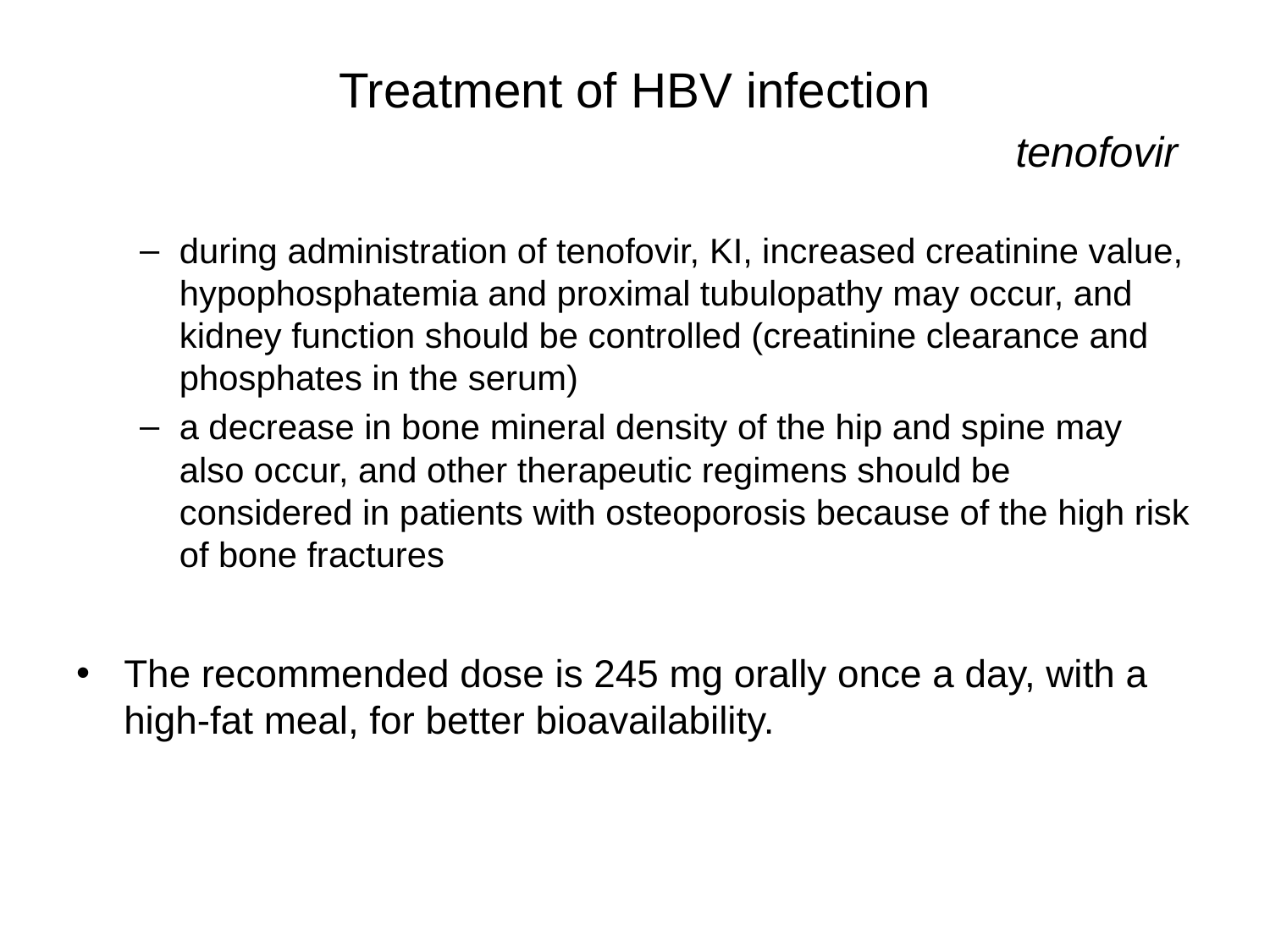

# Treatment of HBV infection tenofovir
during administration of tenofovir, KI, increased creatinine value, hypophosphatemia and proximal tubulopathy may occur, and kidney function should be controlled (creatinine clearance and phosphates in the serum)
a decrease in bone mineral density of the hip and spine may also occur, and other therapeutic regimens should be considered in patients with osteoporosis because of the high risk of bone fractures

The recommended dose is 245 mg orally once a day, with a high-fat meal, for better bioavailability.